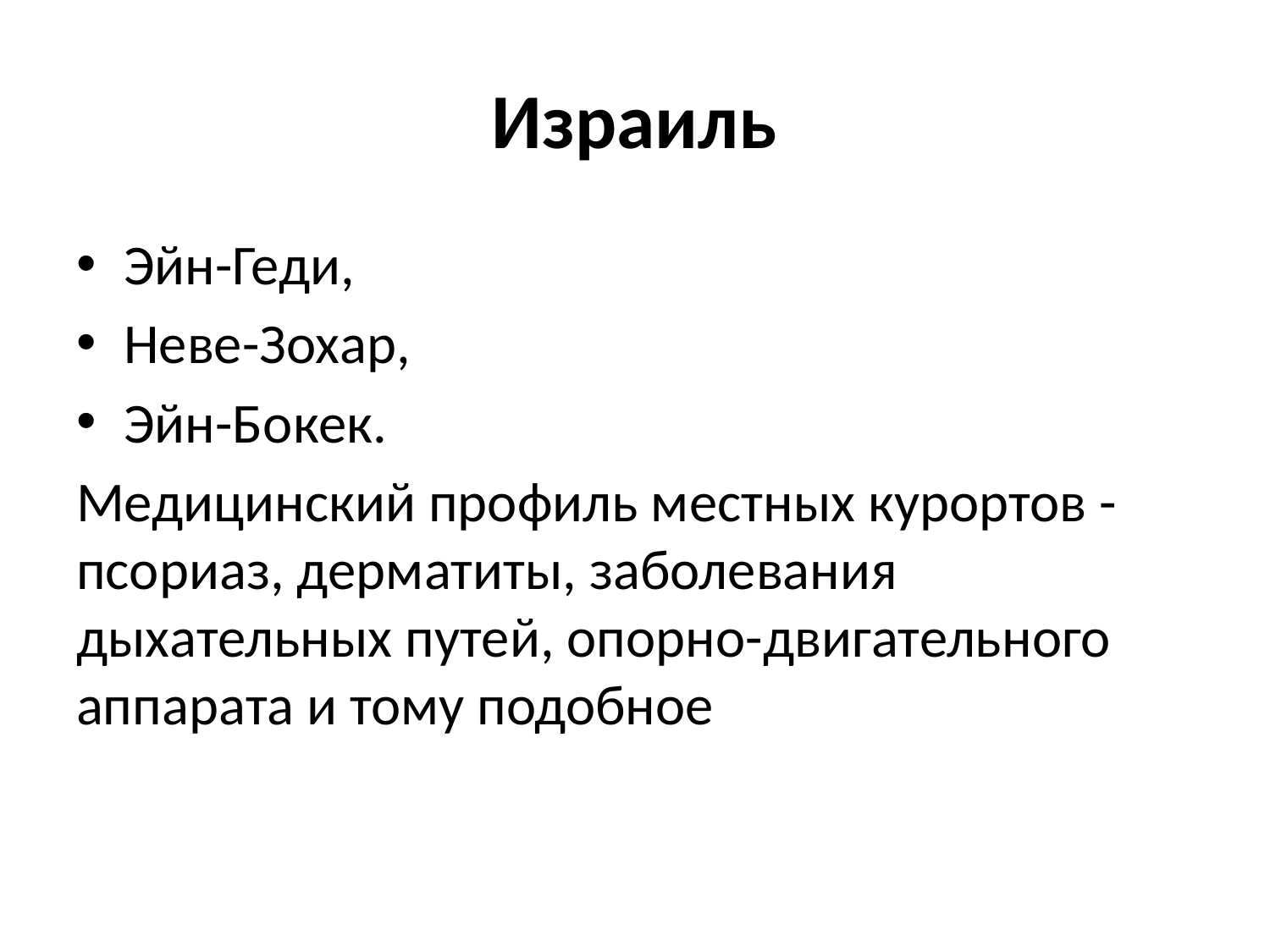

# Израиль
Эйн-Геди,
Неве-Зохар,
Эйн-Бокек.
Медицинский профиль местных курортов - псориаз, дерматиты, заболевания дыхательных путей, опорно-двигательного аппарата и тому подобное